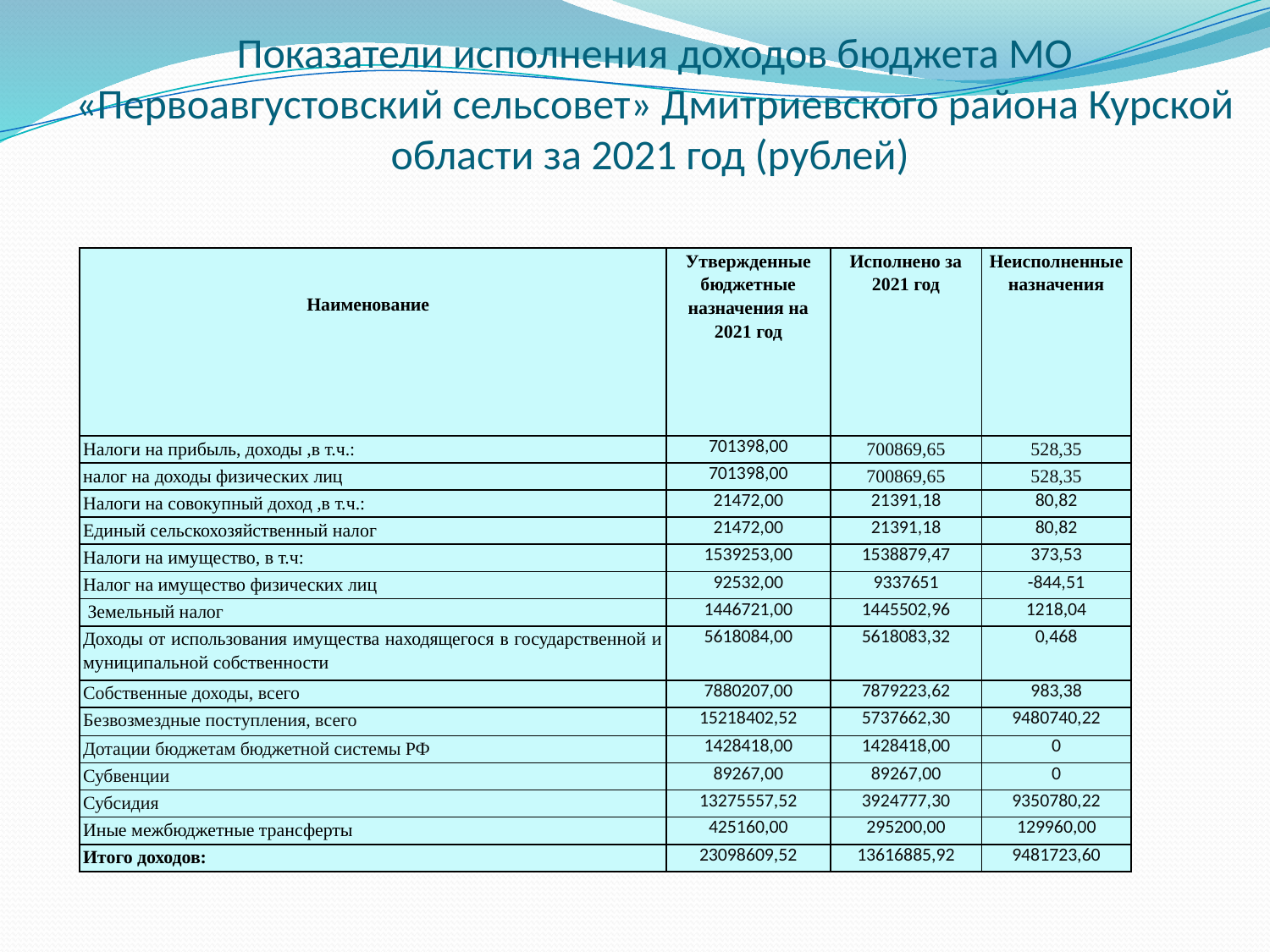

# Показатели исполнения доходов бюджета МО «Первоавгустовский сельсовет» Дмитриевского района Курской области за 2021 год (рублей)
|  | Утвержденные бюджетные назначения на 2021 год | Исполнено за 2021 год | Неисполненные назначения |
| --- | --- | --- | --- |
|  |  |  |  |
| Наименование |  |  |  |
|  |  |  |  |
| Налоги на прибыль, доходы ,в т.ч.: | 701398,00 | 700869,65 | 528,35 |
| налог на доходы физических лиц | 701398,00 | 700869,65 | 528,35 |
| Налоги на совокупный доход ,в т.ч.: | 21472,00 | 21391,18 | 80,82 |
| Единый сельскохозяйственный налог | 21472,00 | 21391,18 | 80,82 |
| Налоги на имущество, в т.ч: | 1539253,00 | 1538879,47 | 373,53 |
| Налог на имущество физических лиц | 92532,00 | 9337651 | -844,51 |
| Земельный налог | 1446721,00 | 1445502,96 | 1218,04 |
| Доходы от использования имущества находящегося в государственной и муниципальной собственности | 5618084,00 | 5618083,32 | 0,468 |
| Собственные доходы, всего | 7880207,00 | 7879223,62 | 983,38 |
| Безвозмездные поступления, всего | 15218402,52 | 5737662,30 | 9480740,22 |
| Дотации бюджетам бюджетной системы РФ | 1428418,00 | 1428418,00 | 0 |
| Субвенции | 89267,00 | 89267,00 | 0 |
| Субсидия | 13275557,52 | 3924777,30 | 9350780,22 |
| Иные межбюджетные трансферты | 425160,00 | 295200,00 | 129960,00 |
| Итого доходов: | 23098609,52 | 13616885,92 | 9481723,60 |